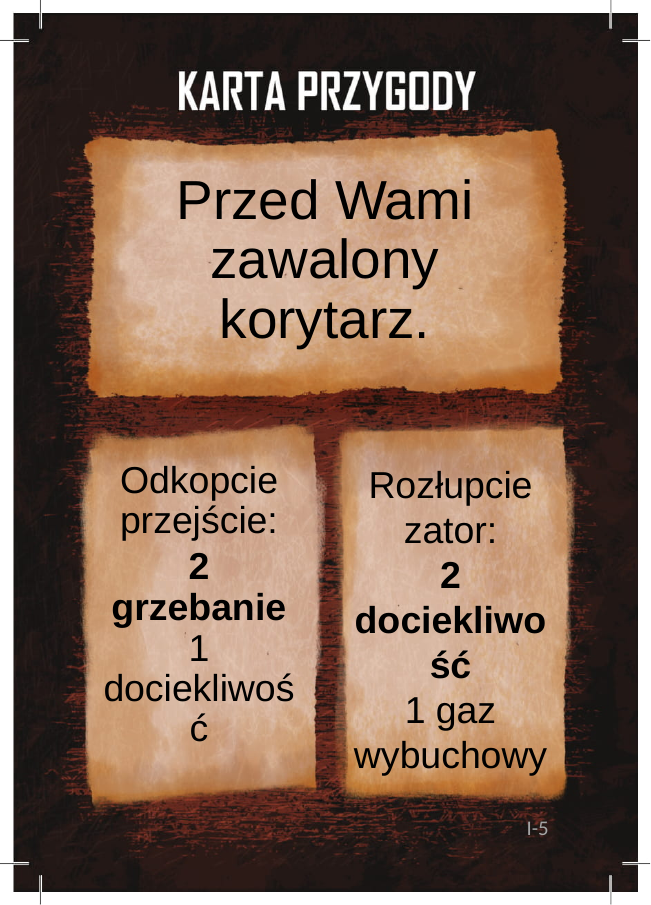

# Przed Wami zawalony korytarz.
Odkopcie przejście:
2 grzebanie
1 dociekliwość
Rozłupcie zator:
2 dociekliwość
1 gaz wybuchowy
I-5